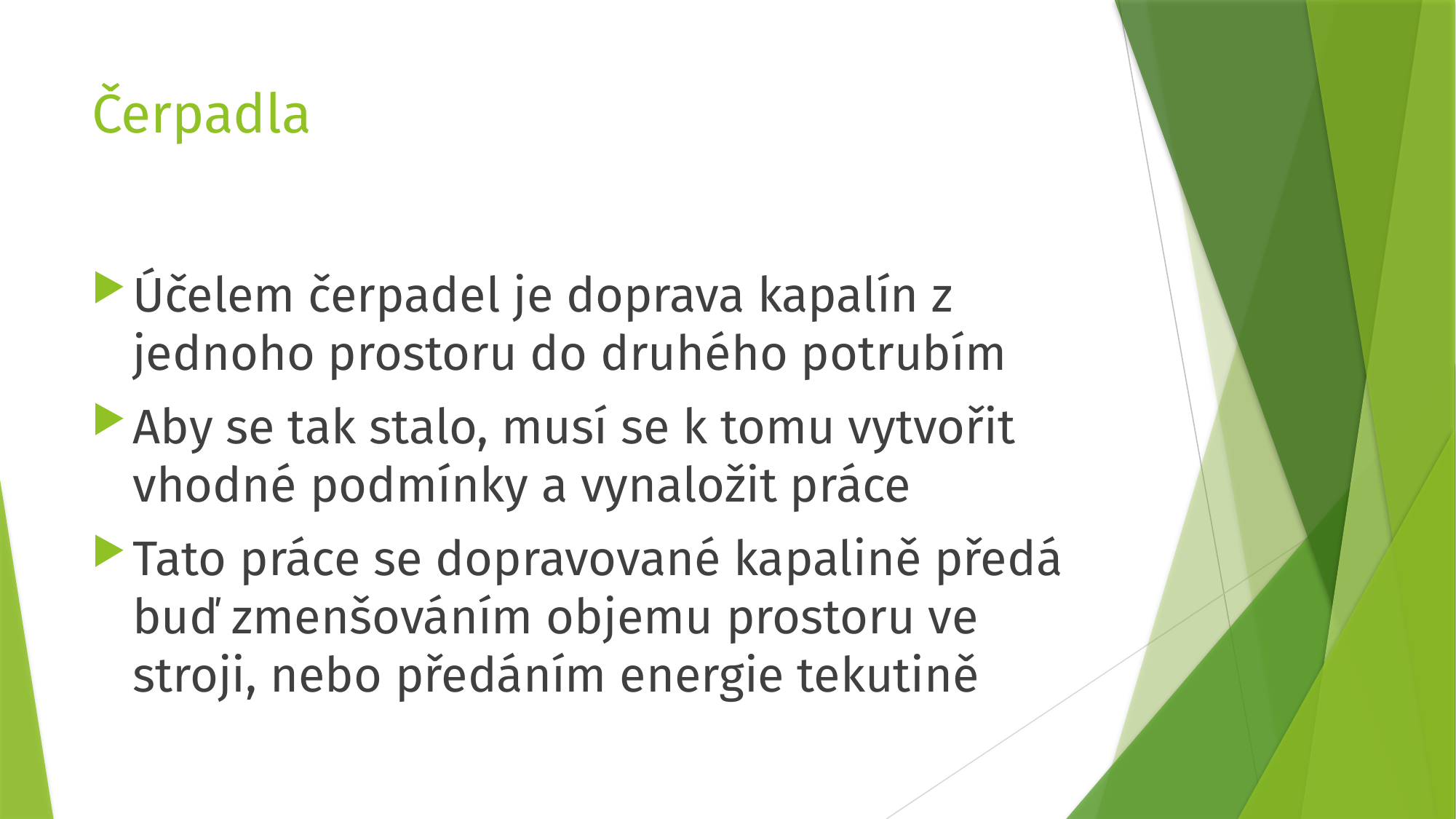

# Čerpadla
Účelem čerpadel je doprava kapalín z jednoho prostoru do druhého potrubím
Aby se tak stalo, musí se k tomu vytvořit vhodné podmínky a vynaložit práce
Tato práce se dopravované kapalině předá buď zmenšováním objemu prostoru ve stroji, nebo předáním energie tekutině